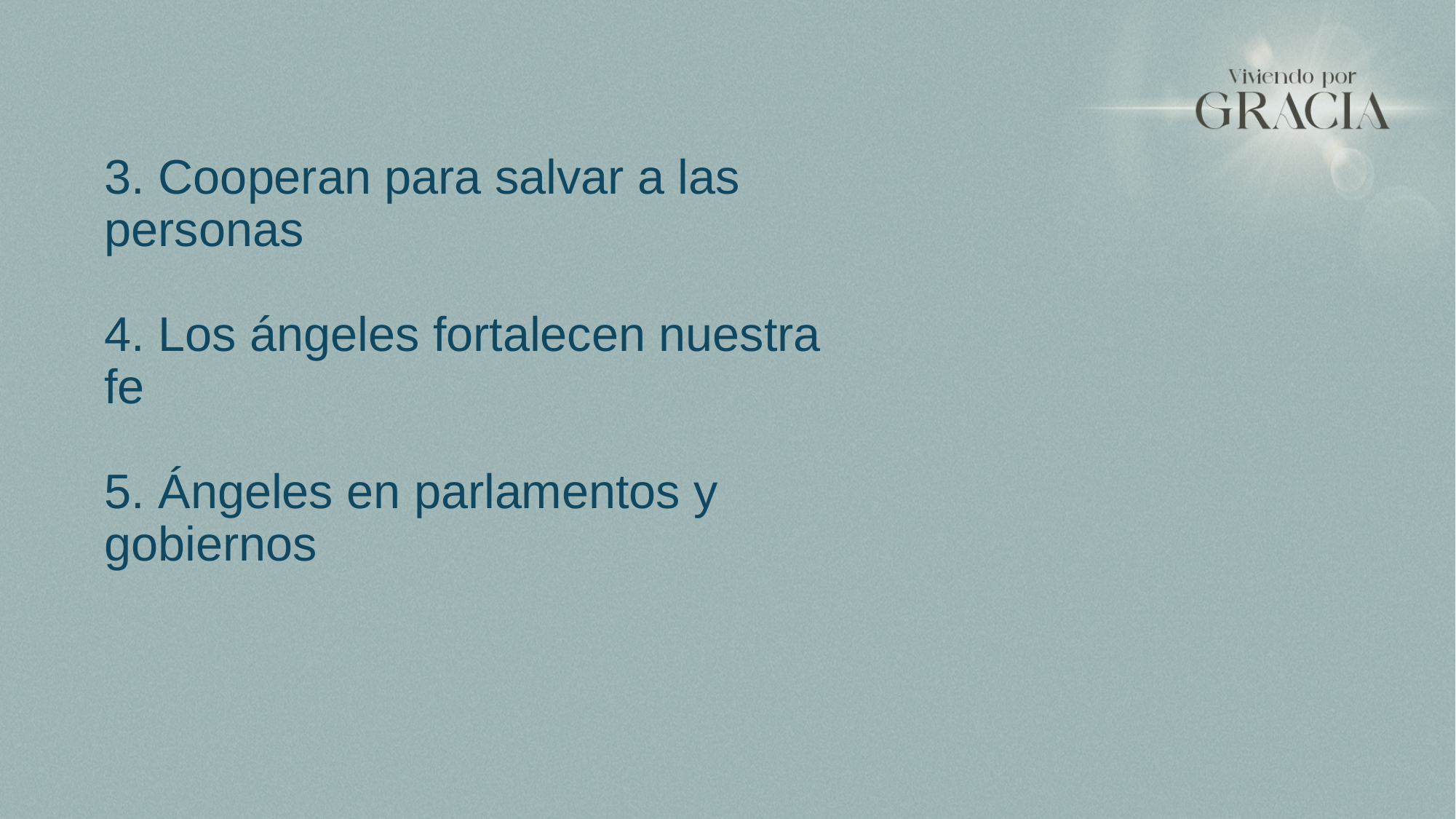

3. Cooperan para salvar a las personas

4. Los ángeles fortalecen nuestra fe

5. Ángeles en parlamentos y gobiernos